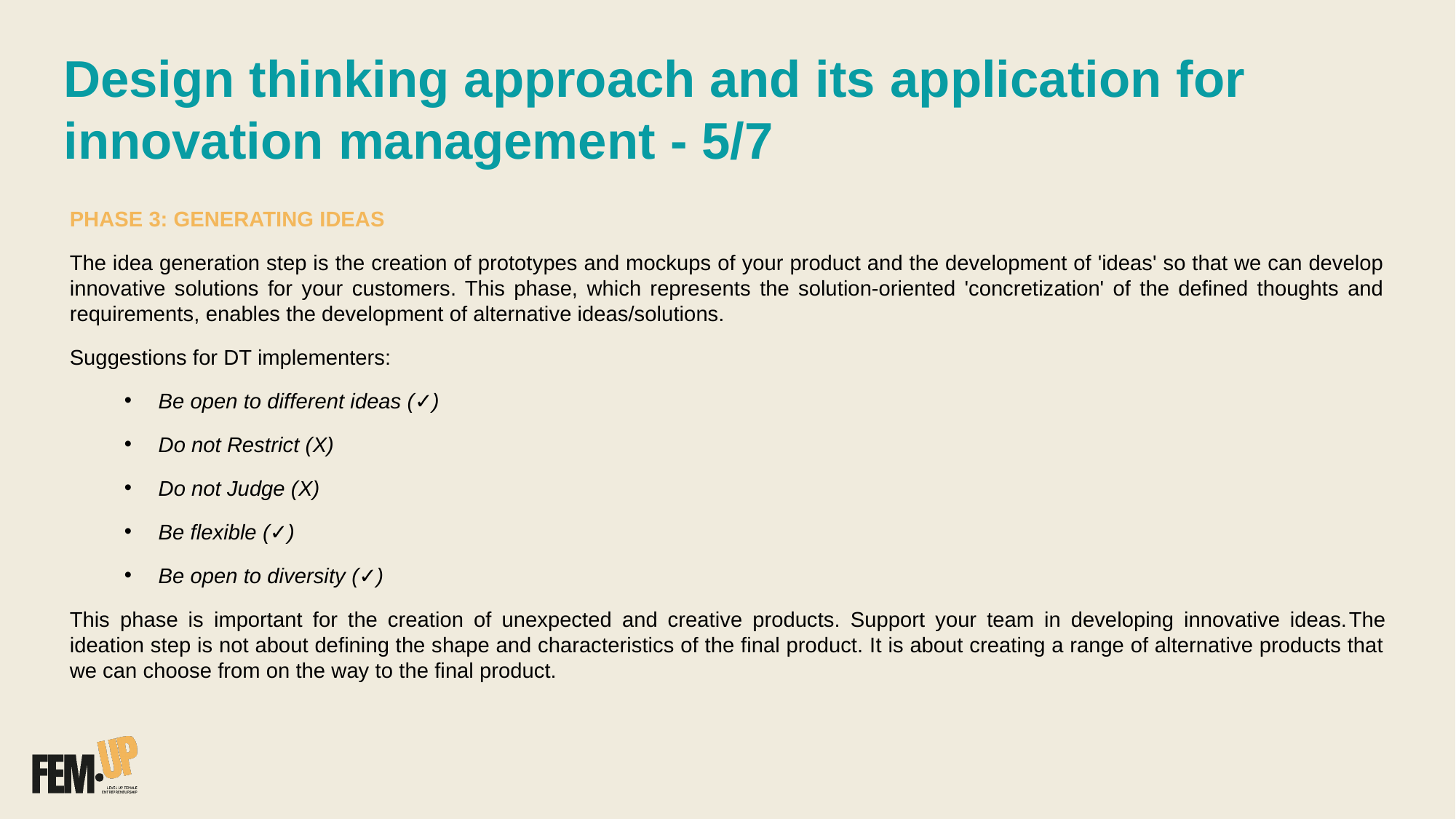

Design thinking approach and its application for
innovation management ​- 5/7
PHASE 3: GENERATING IDEAS​
The idea generation step is the creation of prototypes and mockups of your product and the development of 'ideas' so that we can develop innovative solutions for your customers. This phase, which represents the solution-oriented 'concretization' of the defined thoughts and requirements, enables the development of alternative ideas/solutions.
Suggestions for DT implementers:
Be open to different ideas (✓)​
Do not Restrict (X) ​
Do not Judge (X)​
Be flexible (✓)​
Be open to diversity (✓)
This phase is important for the creation of unexpected and creative products. Support your team in developing innovative ideas.​The ideation step is not about defining the shape and characteristics of the final product. It is about creating a range of alternative products that we can choose from on the way to the final product.​